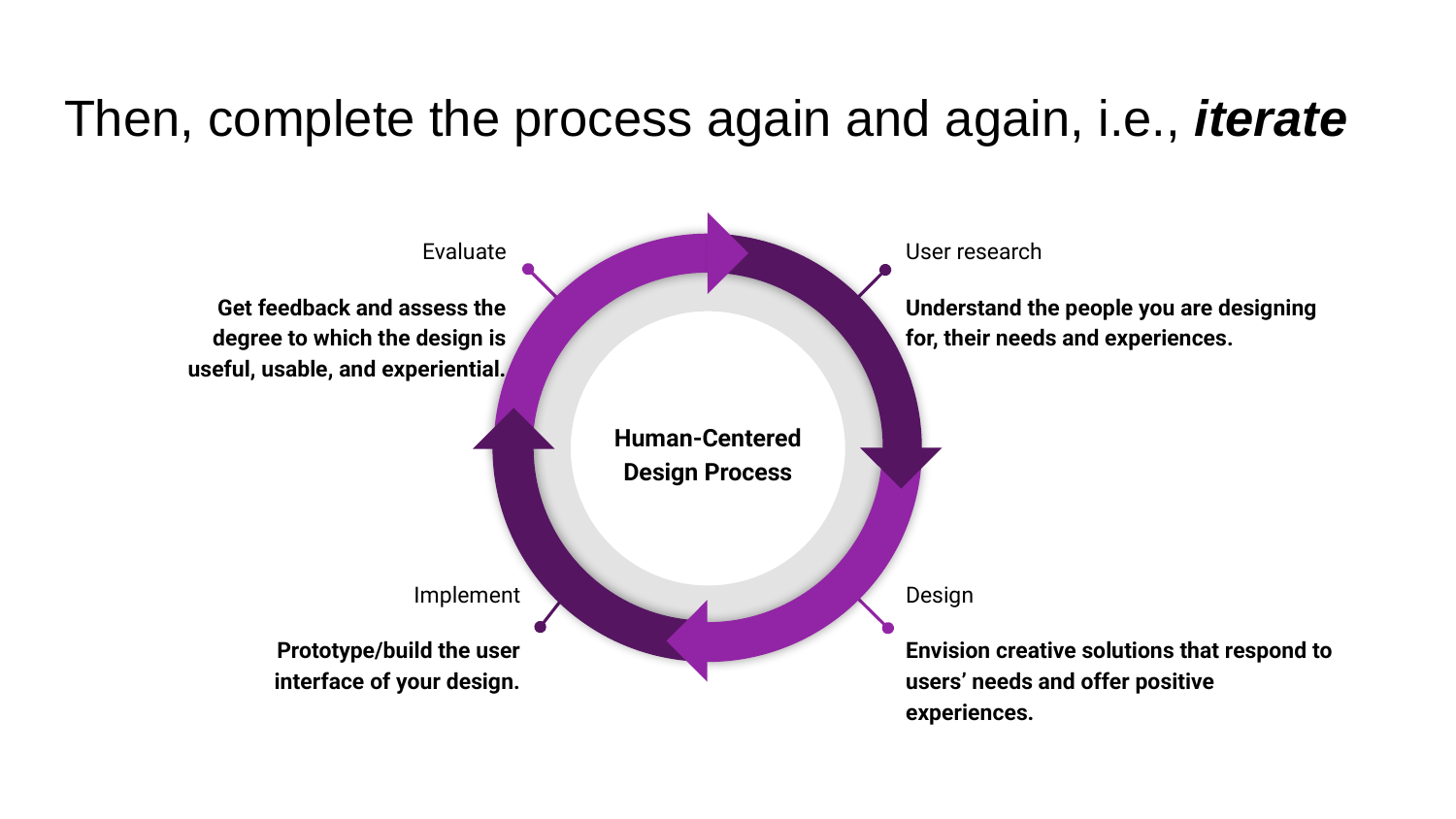

# Then, complete the process again and again, i.e., iterate
Evaluate

Get feedback and assess the degree to which the design is useful, usable, and experiential.
User research

Understand the people you are designing for, their needs and experiences.

Human-Centered Design Process

Implement

Prototype/build the user interface of your design.
Design

Envision creative solutions that respond to users’ needs and offer positive experiences.